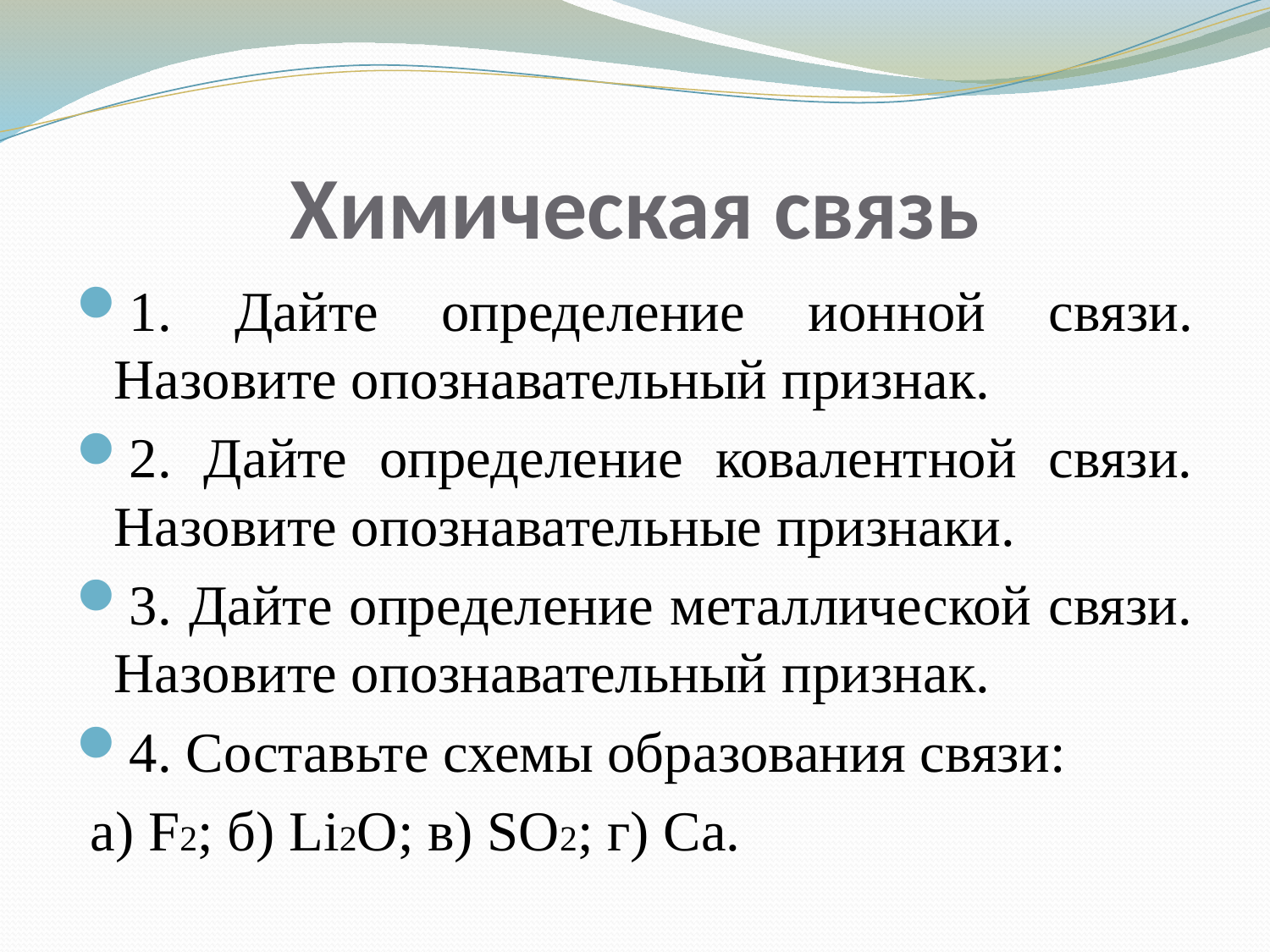

# Химическая связь
1. Дайте определение ионной связи. Назовите опознавательный признак.
2. Дайте определение ковалентной связи. Назовите опознавательные признаки.
3. Дайте определение металлической связи. Назовите опознавательный признак.
4. Составьте схемы образования связи:
 а) F2; б) Li2O; в) SO2; г) Са.